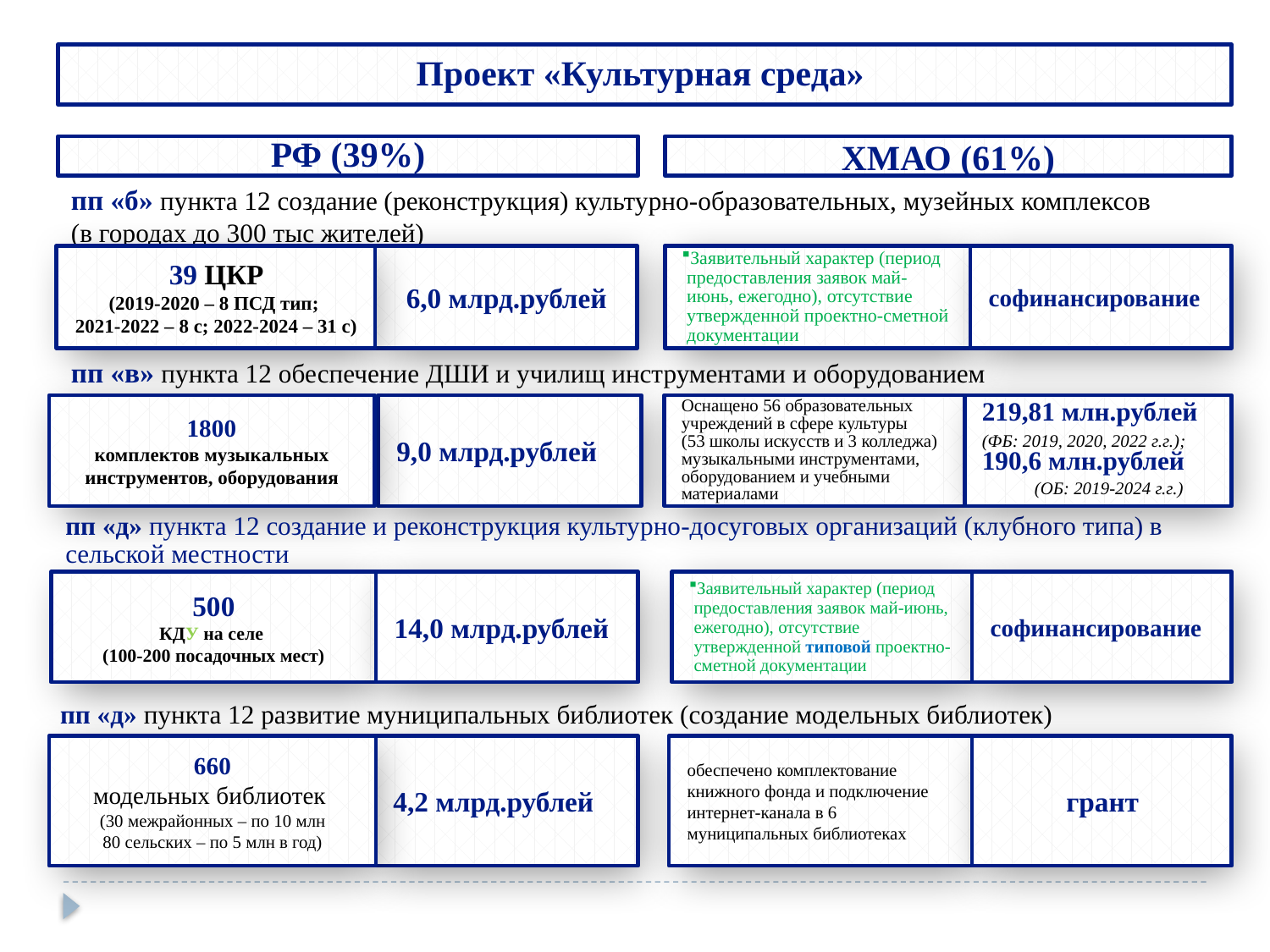

Проект «Культурная среда»
РФ (39%)
ХМАО (61%)
пп «б» пункта 12 создание (реконструкция) культурно-образовательных, музейных комплексов (в городах до 300 тыс жителей)
39 ЦКР
(2019-2020 – 8 ПСД тип;
2021-2022 – 8 с; 2022-2024 – 31 с)
6,0 млрд.рублей
Заявительный характер (период предоставления заявок май-июнь, ежегодно), отсутствие утвержденной проектно-сметной документации
софинансирование
пп «в» пункта 12 обеспечение ДШИ и училищ инструментами и оборудованием
1800
комплектов музыкальных инструментов, оборудования
9,0 млрд.рублей
Оснащено 56 образовательных учреждений в сфере культуры          (53 школы искусств и 3 колледжа) музыкальными инструментами, оборудованием и учебными материалами
219,81 млн.рублей  (ФБ: 2019, 2020, 2022 г.г.);
190,6 млн.рублей             (ОБ: 2019-2024 г.г.)
пп «д» пункта 12 создание и реконструкция культурно-досуговых организаций (клубного типа) в сельской местности
500
КДУ на селе
(100-200 посадочных мест)
Заявительный характер (период предоставления заявок май-июнь, ежегодно), отсутствие утвержденной типовой проектно-сметной документации
софинансирование
14,0 млрд.рублей
пп «д» пункта 12 развитие муниципальных библиотек (создание модельных библиотек)
660
модельных библиотек
(30 межрайонных – по 10 млн
80 сельских – по 5 млн в год)
4,2 млрд.рублей
обеспечено комплектование книжного фонда и подключение интернет-канала в 6 муниципальных библиотеках
грант